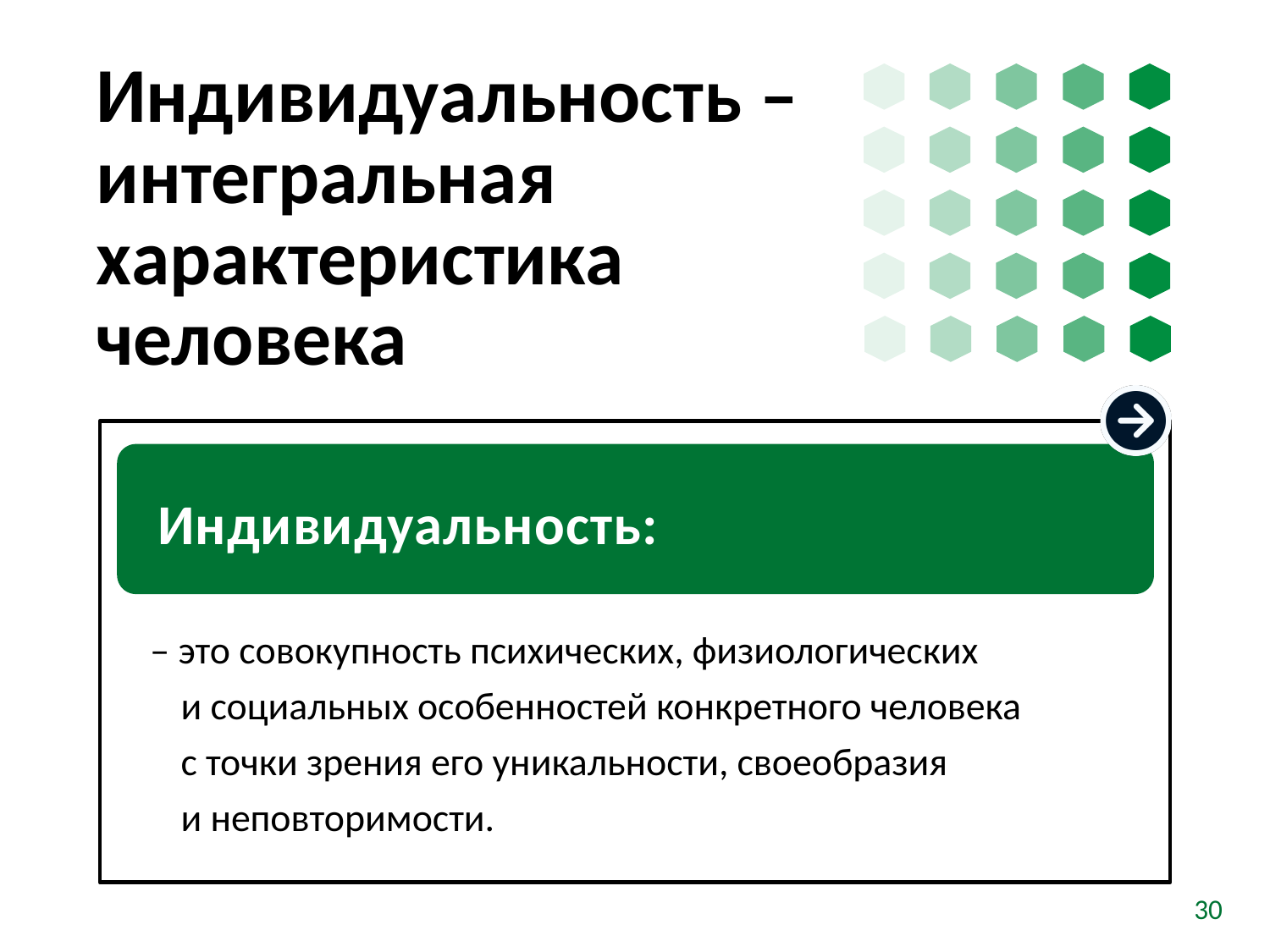

# Индивидуальность – интегральная характеристика человека

‒ это совокупность психических, физиологических
и социальных особенностей конкретного человека
с точки зрения его уникальности, своеобразия
и неповторимости.
Индивидуальность:
30